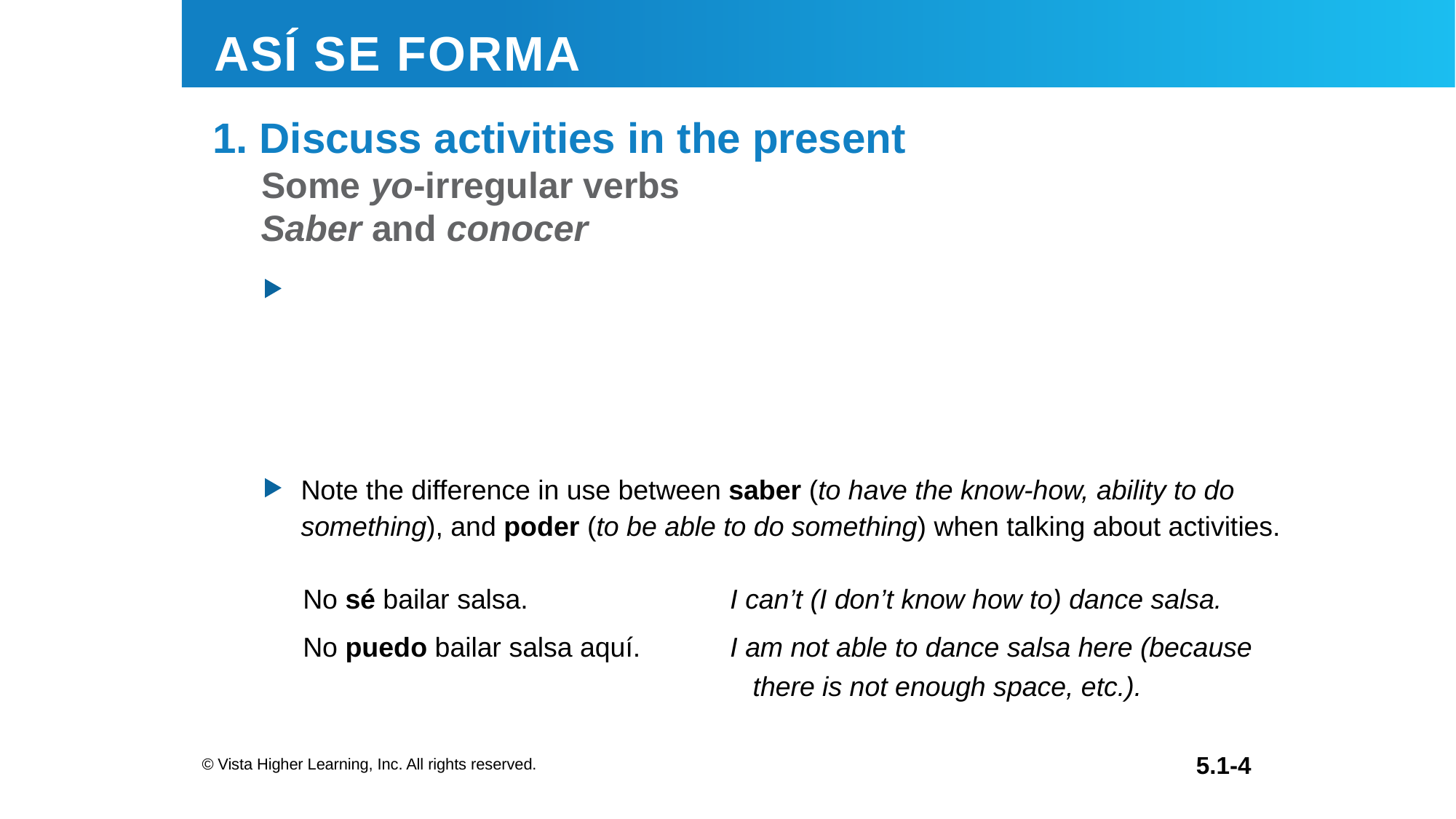

1. Discuss activities in the present
Saber and conocer

Note the difference in use between saber (to have the know-how, ability to do something), and poder (to be able to do something) when talking about activities.

| No sé bailar salsa. No puedo bailar salsa aquí. |  | I can’t (I don’t know how to) dance salsa. I am not able to dance salsa here (because there is not enough space, etc.). |
| --- | --- | --- |
© Vista Higher Learning, Inc. All rights reserved.
5.1-4